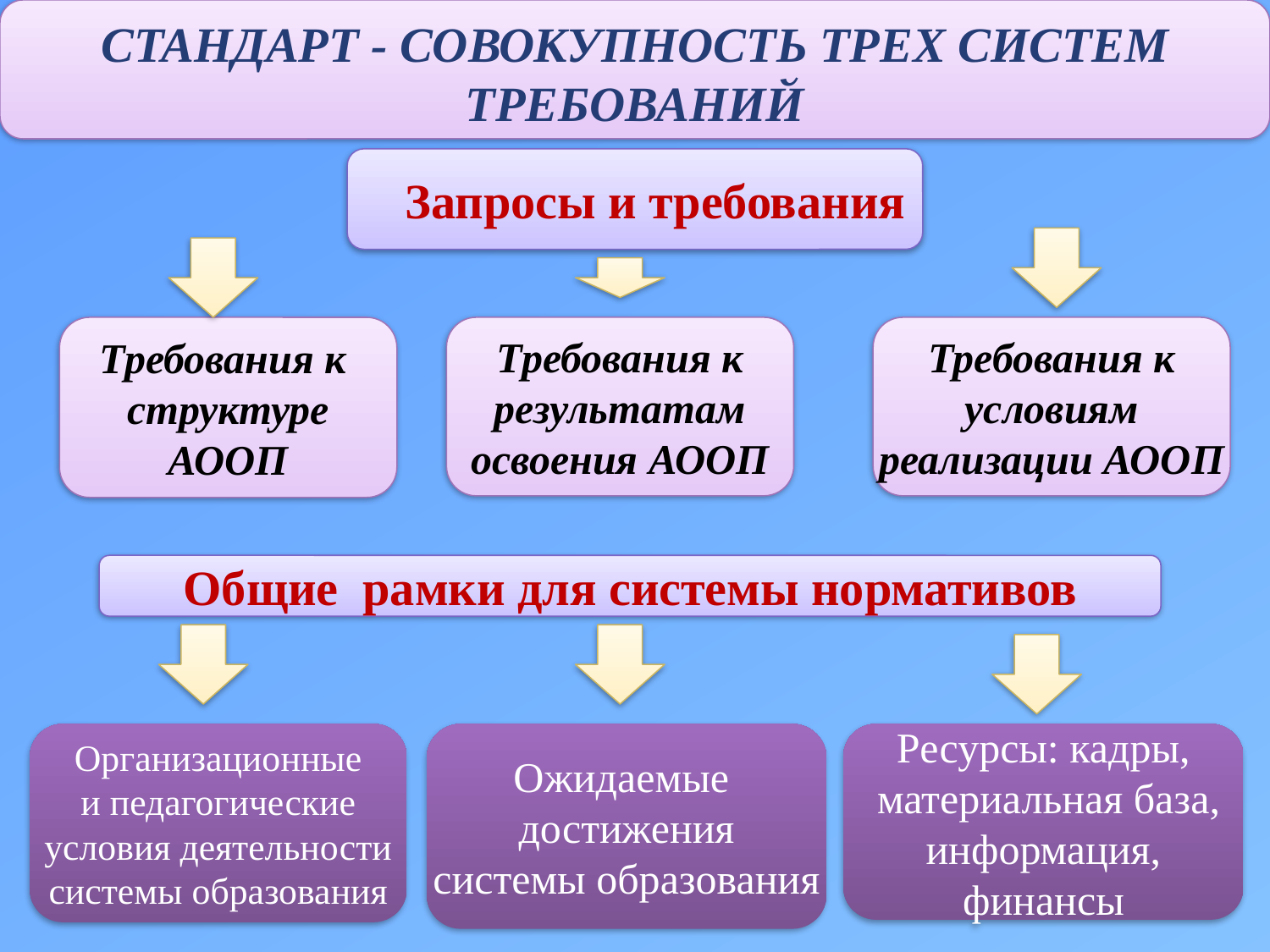

СТАНДАРТ - СОВОКУПНОСТЬ ТРЕХ СИСТЕМ ТРЕБОВАНИЙ
Запросы и требования

Требования к
структуре
АООП
Требования к
результатам
освоения АООП
Требования к
условиям
реализации АООП
Общие  рамки для системы нормативов

Организационные
и педагогические
условия деятельности
системы образования

Ожидаемые
достижения
системы образования

Ресурсы: кадры,
 материальная база,
информация,
финансы

5